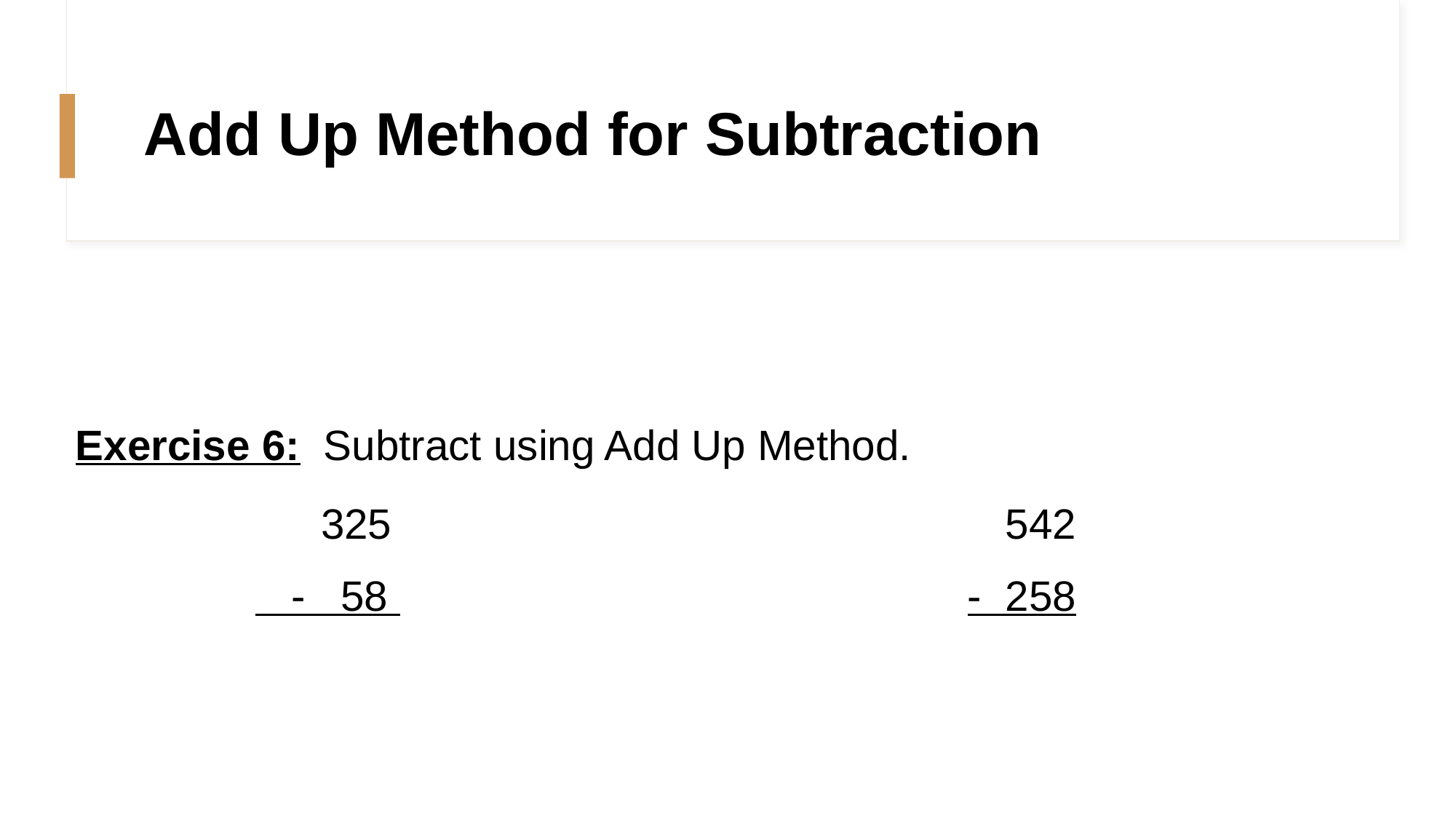

# Add Up Method for Subtraction

Exercise 6:  Subtract using Add Up Method.
       		  325                                                    542
  	         -   58                                                 -  258